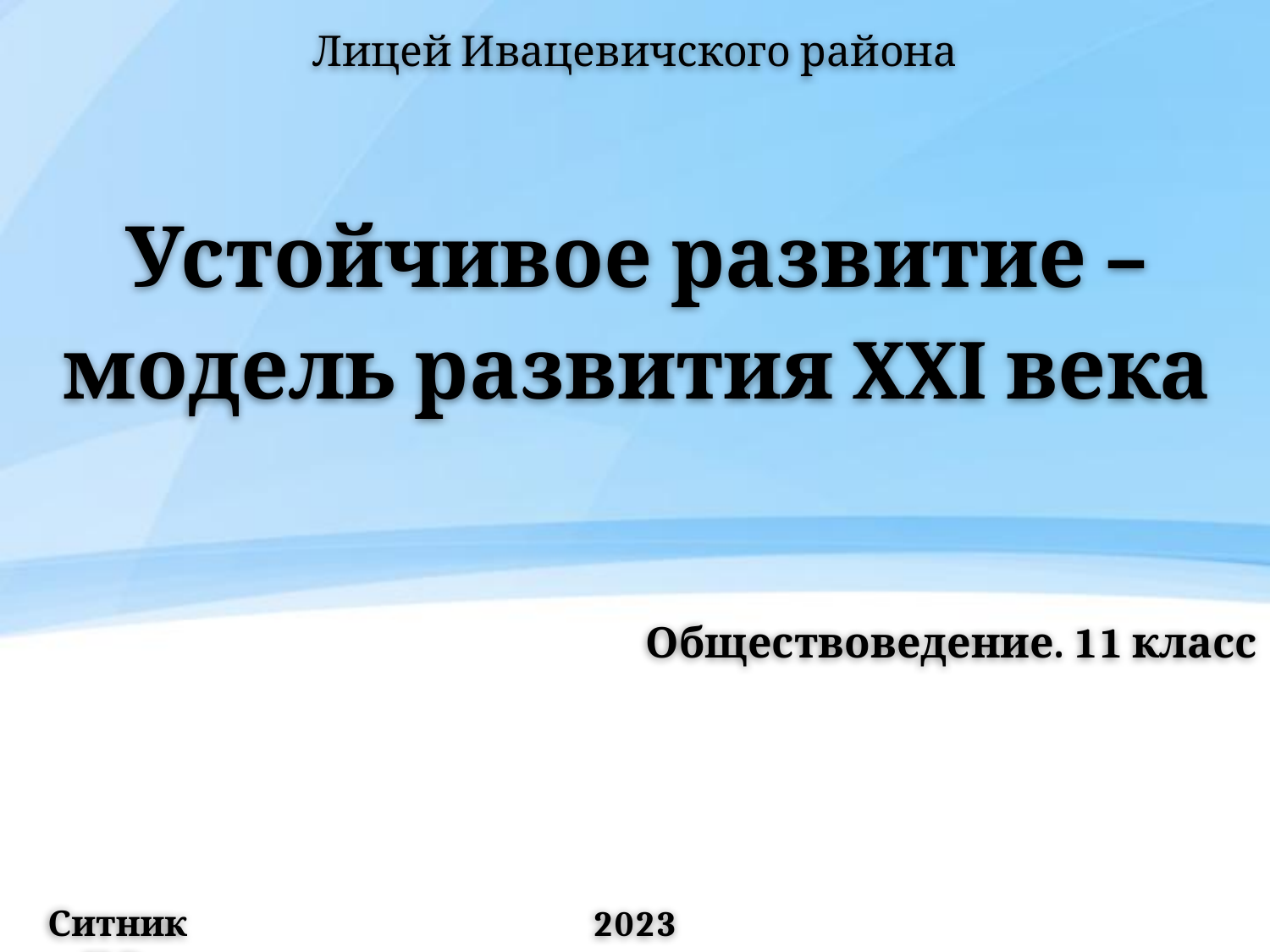

Лицей Ивацевичского района
# Устойчивое развитие – модель развития XXI века
Обществоведение. 11 класс
Ситник П.В.
2023